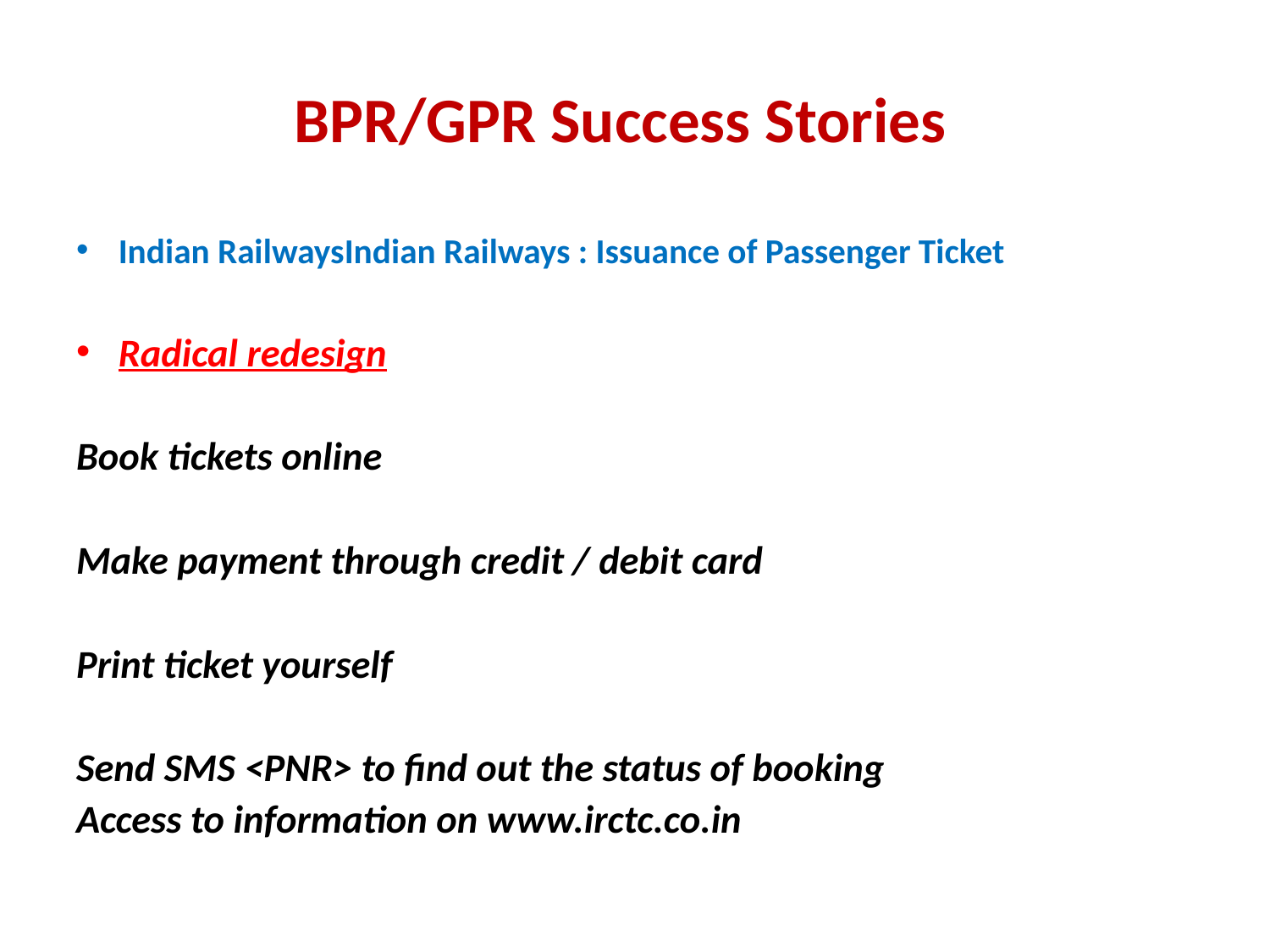

# BPR/GPR Success Stories
Indian RailwaysIndian Railways : Issuance of Passenger Ticket

Radical redesign

Book tickets online

Make payment through credit / debit card

Print ticket yourself

Send SMS <PNR> to find out the status of booking
Access to information on www.irctc.co.in